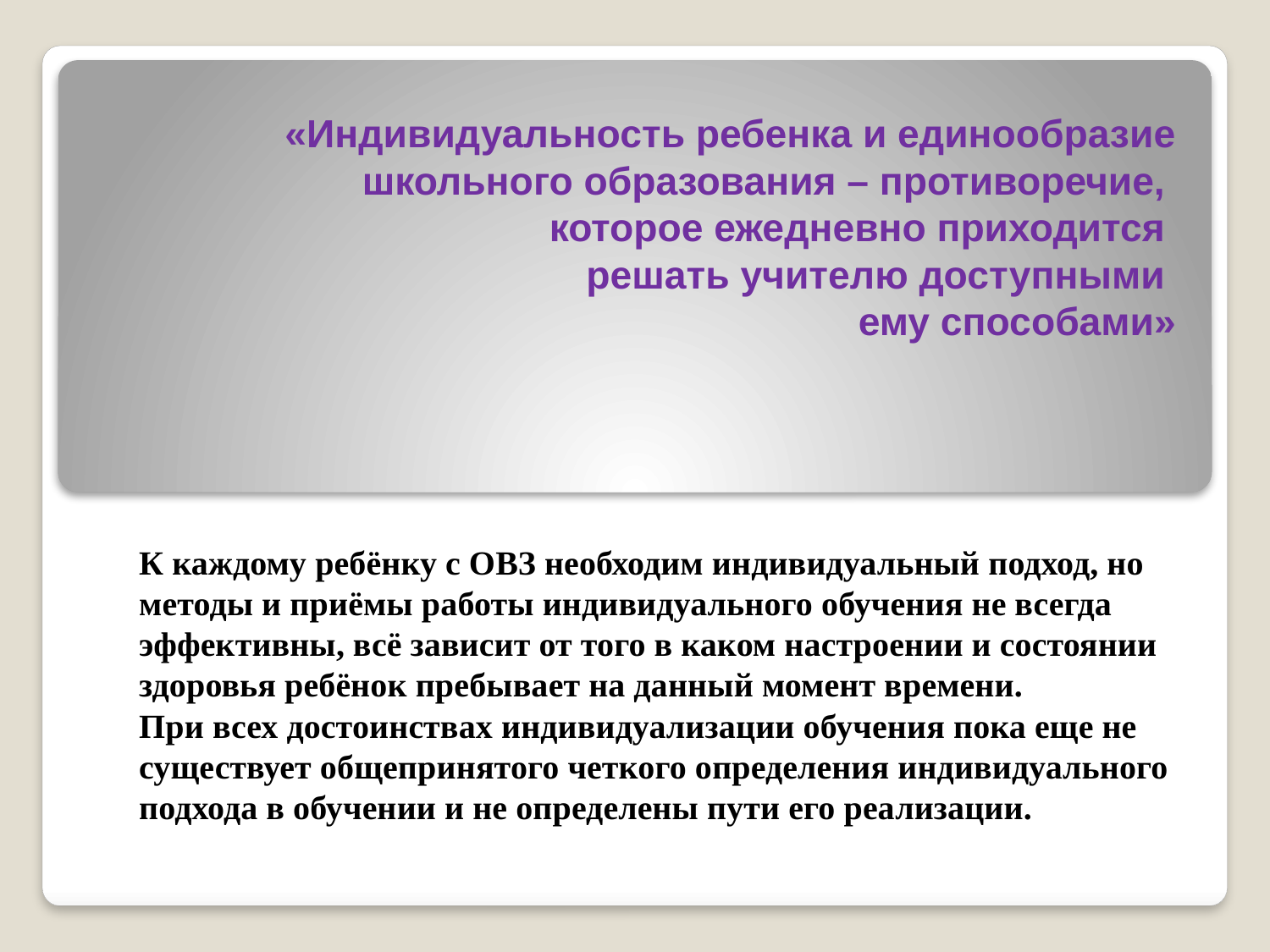

«Индивидуальность ребенка и единообразие школьного образования – противоречие,
которое ежедневно приходится
решать учителю доступными
ему способами»

К каждому ребёнку с ОВЗ необходим индивидуальный подход, но методы и приёмы работы индивидуального обучения не всегда эффективны, всё зависит от того в каком настроении и состоянии здоровья ребёнок пребывает на данный момент времени.
При всех достоинствах индивидуализации обучения пока еще не существует общепринятого четкого определения индивидуального подхода в обучении и не определены пути его реализации.